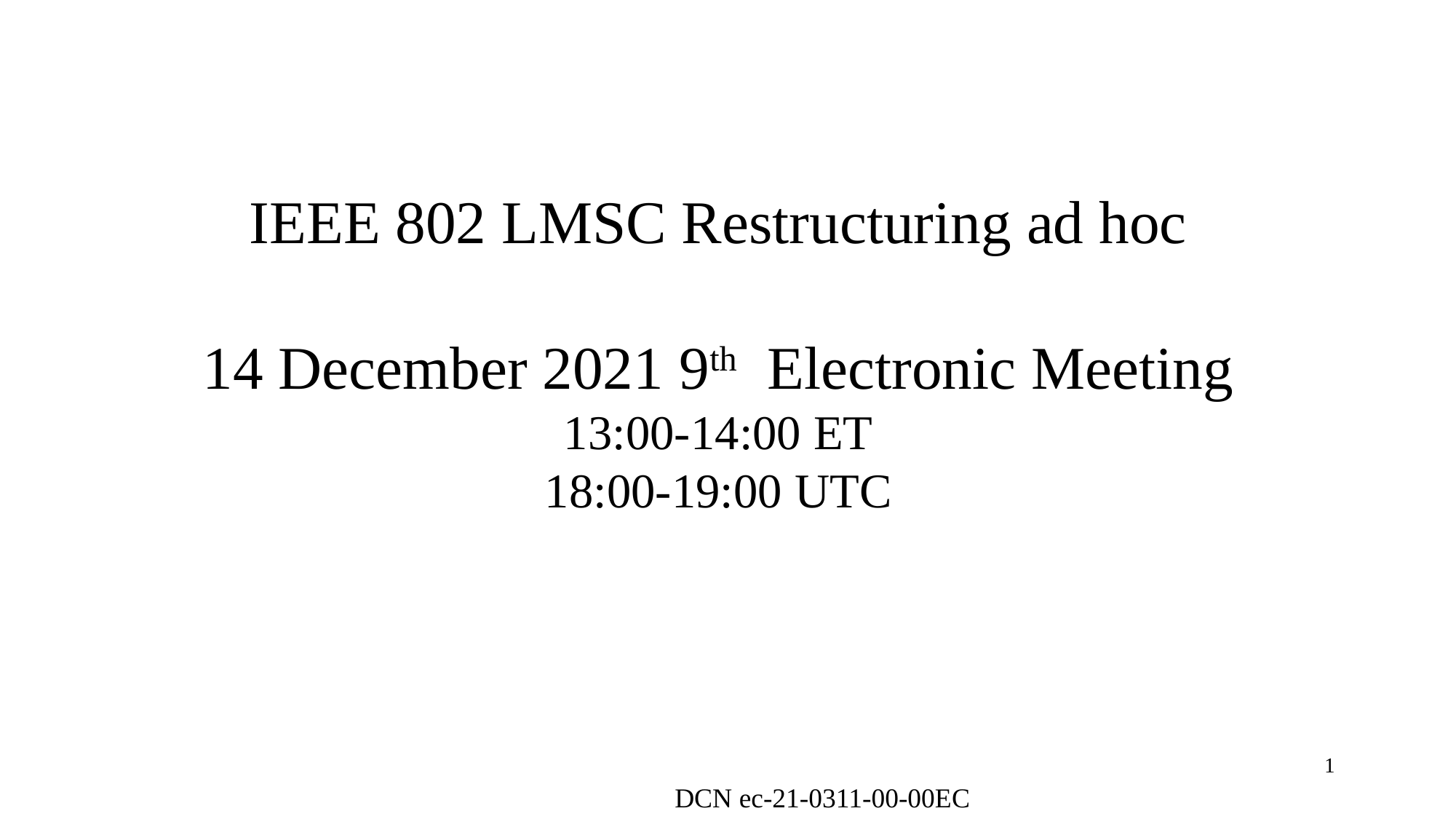

# IEEE 802 LMSC Restructuring ad hoc 14 December 2021 9th  Electronic Meeting 13:00-14:00 ET 18:00-19:00 UTC
1
DCN ec-21-0311-00-00EC